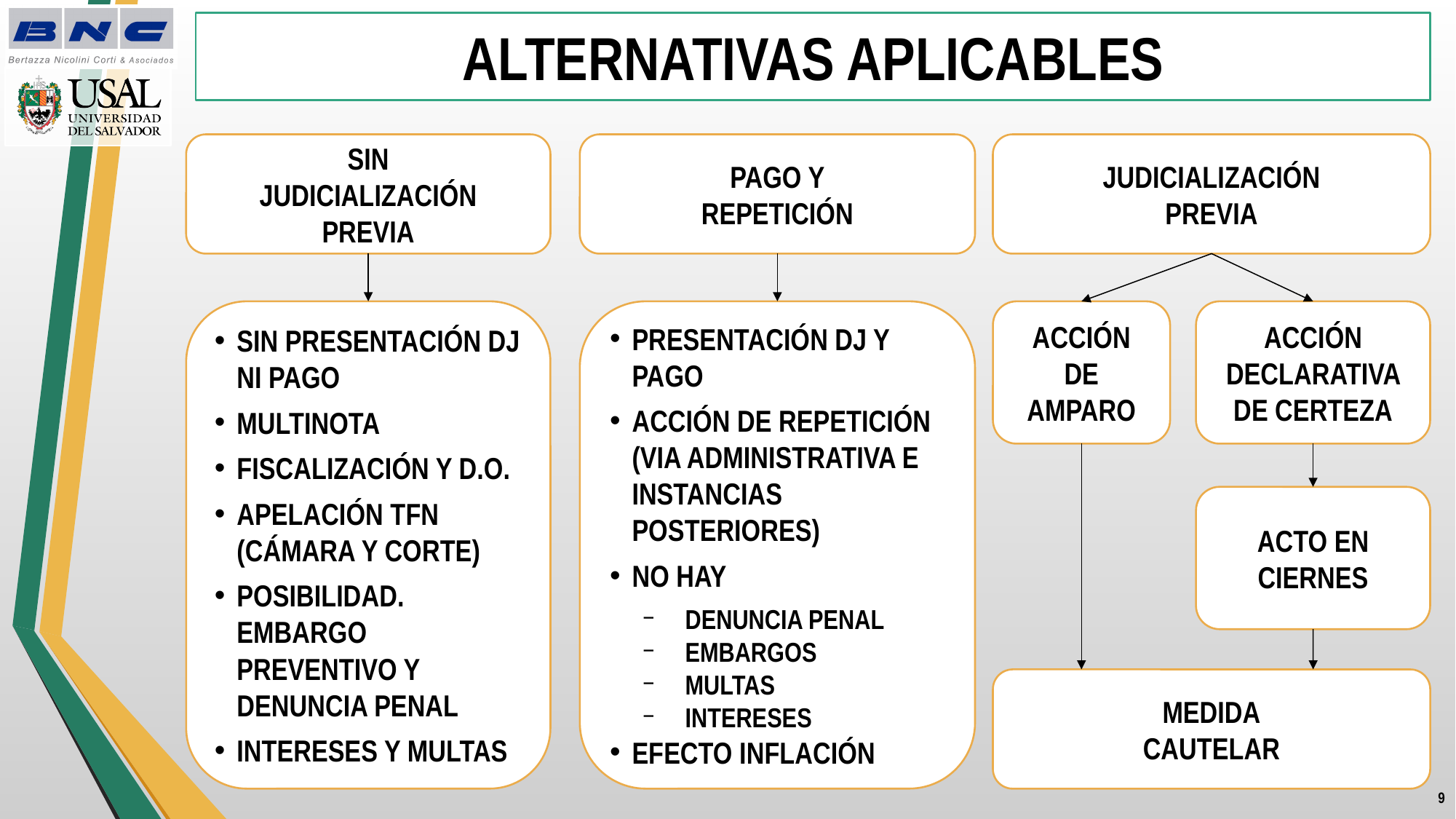

# ALTERNATIVAS APLICABLES
SIN
JUDICIALIZACIÓN
PREVIA
PAGO Y
REPETICIÓN
JUDICIALIZACIÓN
PREVIA
SIN PRESENTACIÓN DJ NI PAGO
MULTINOTA
FISCALIZACIÓN Y D.O.
APELACIÓN TFN (CÁMARA Y CORTE)
POSIBILIDAD. EMBARGO PREVENTIVO Y DENUNCIA PENAL
INTERESES Y MULTAS
PRESENTACIÓN DJ Y PAGO
ACCIÓN DE REPETICIÓN (VIA ADMINISTRATIVA E INSTANCIAS POSTERIORES)
NO HAY
DENUNCIA PENAL
EMBARGOS
MULTAS
INTERESES
EFECTO INFLACIÓN
ACCIÓN
DE AMPARO
ACCIÓN DECLARATIVA DE CERTEZA
ACTO EN CIERNES
MEDIDA
CAUTELAR
9